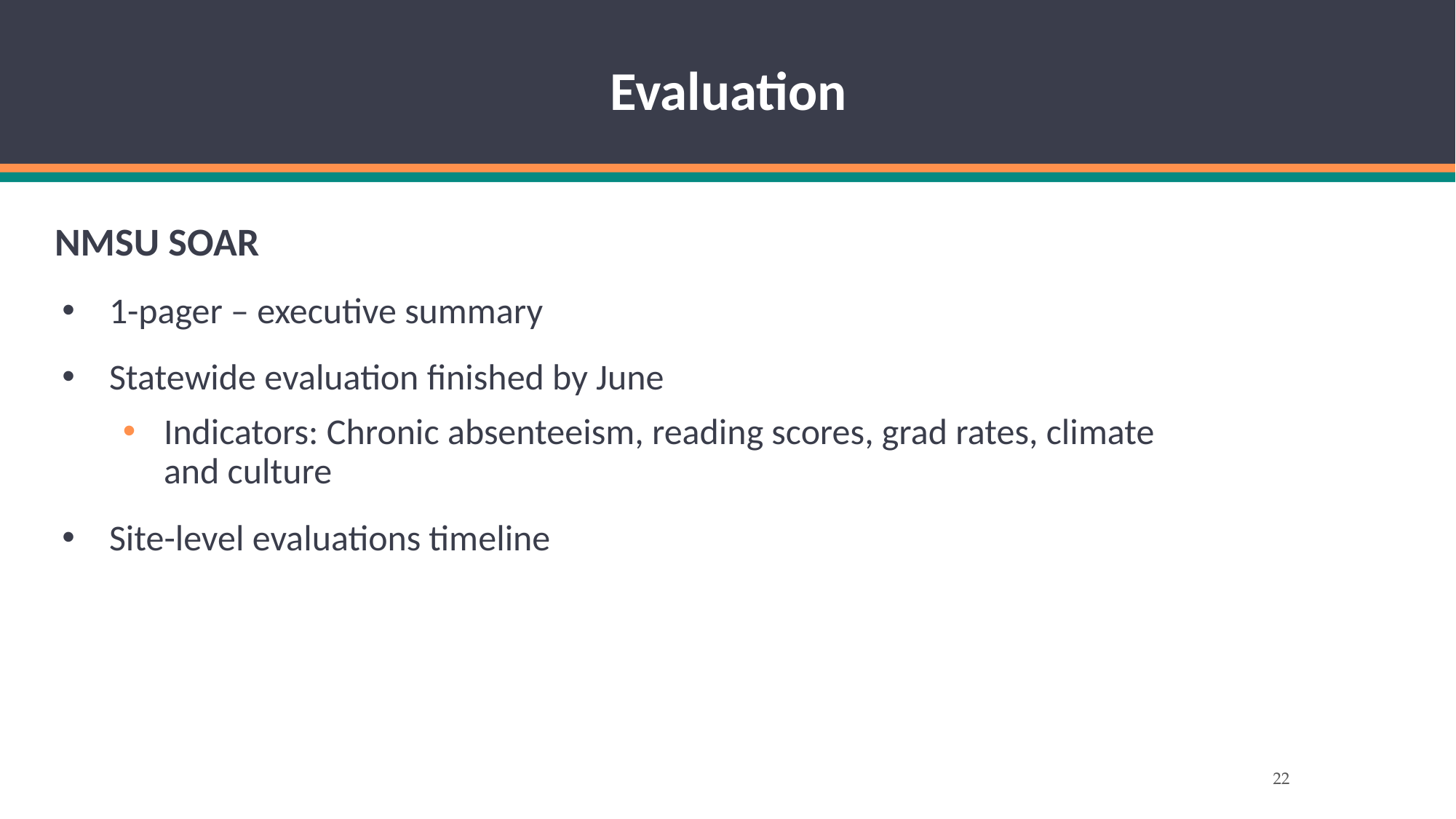

# Evaluation
NMSU SOAR
1-pager – executive summary
Statewide evaluation finished by June
Indicators: Chronic absenteeism, reading scores, grad rates, climate and culture
Site-level evaluations timeline

22